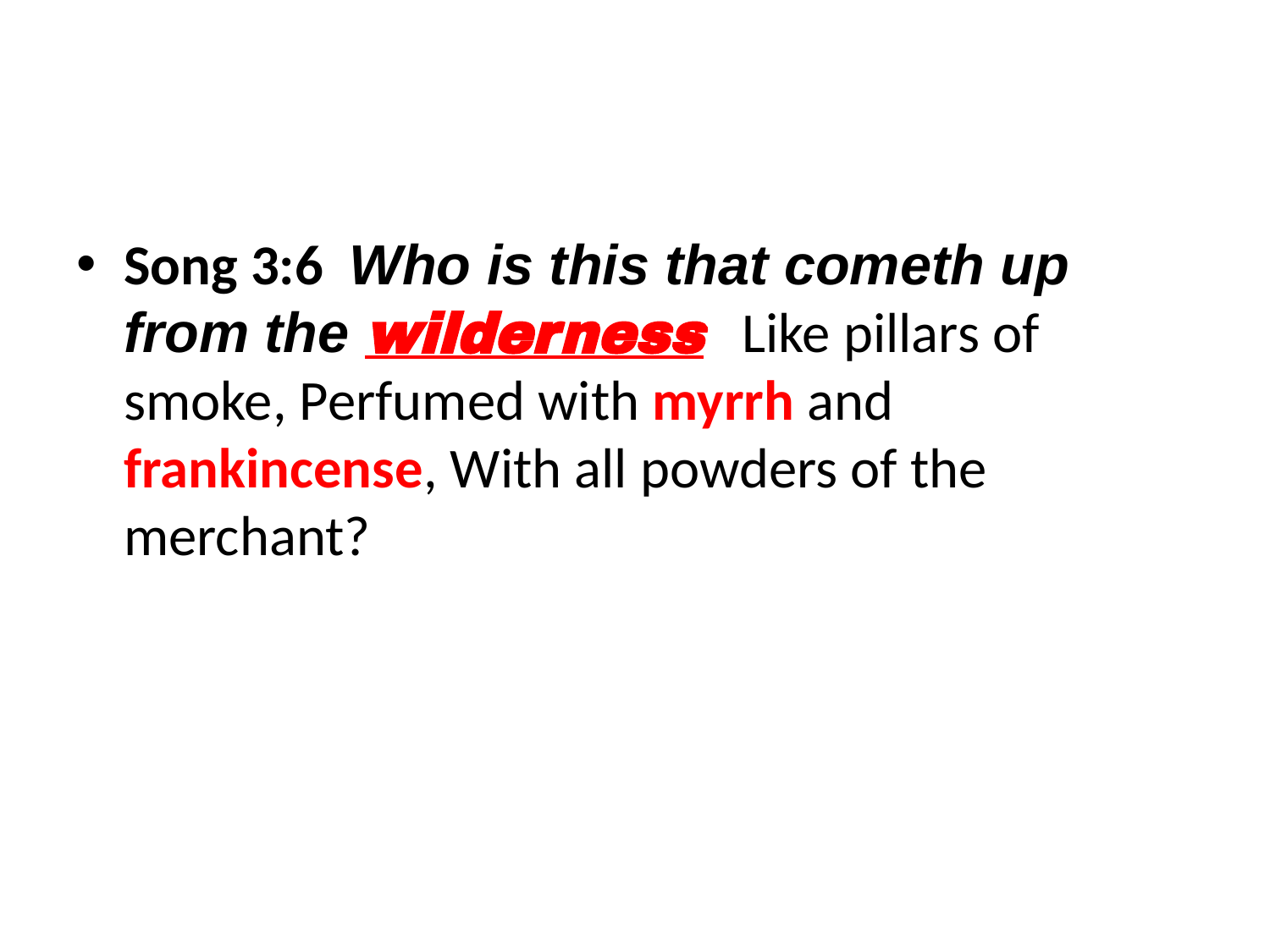

Song 3:6  Who is this that cometh up from the wilderness   Like pillars of smoke, Perfumed with myrrh and frankincense, With all powders of the merchant?